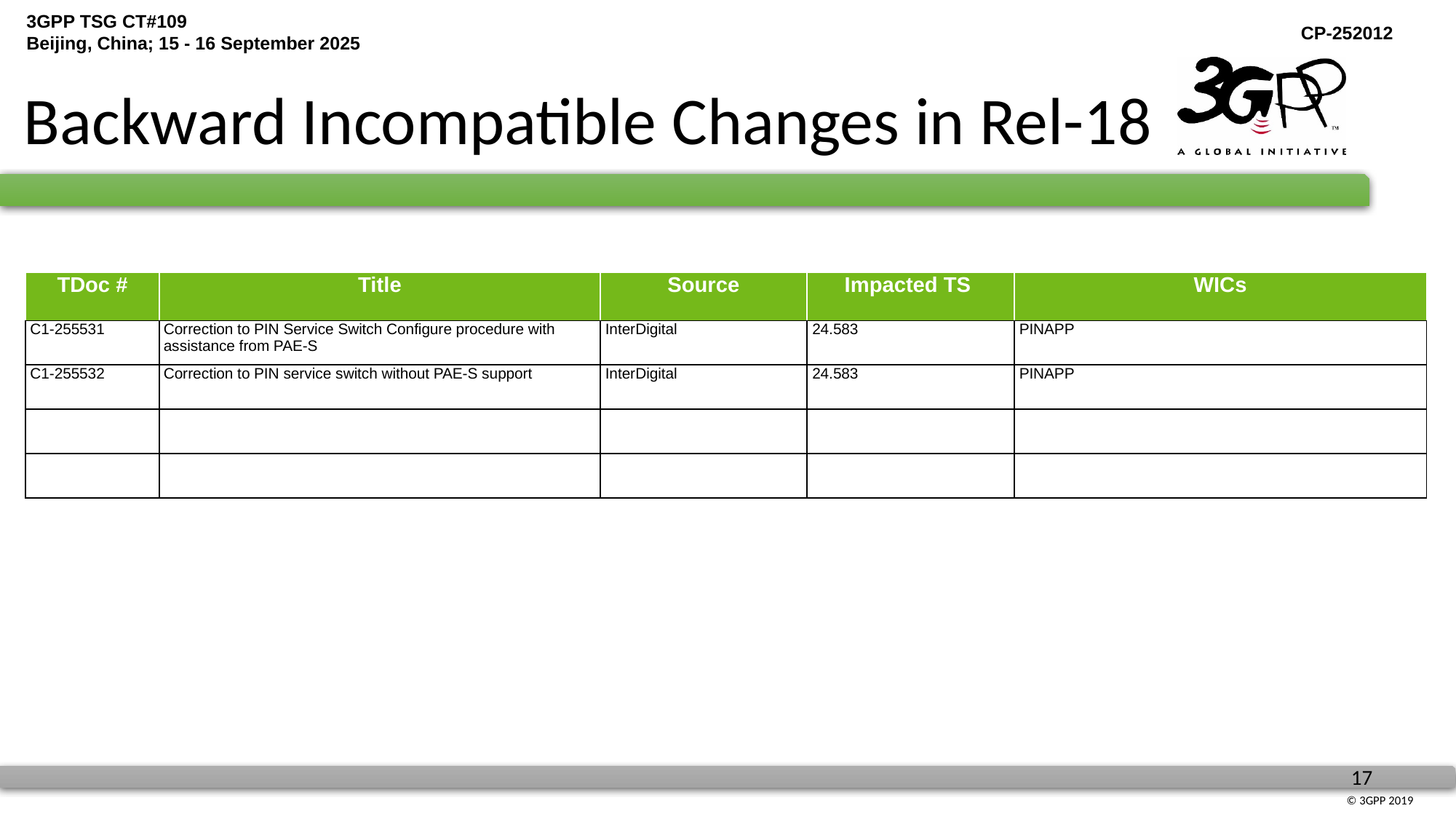

# Backward Incompatible Changes in Rel-18
| TDoc # | Title | Source | Impacted TS | WICs |
| --- | --- | --- | --- | --- |
| C1-255531 | Correction to PIN Service Switch Configure procedure with assistance from PAE-S | InterDigital | 24.583 | PINAPP |
| C1-255532 | Correction to PIN service switch without PAE-S support | InterDigital | 24.583 | PINAPP |
|  |  |  |  |  |
|  |  |  |  |  |